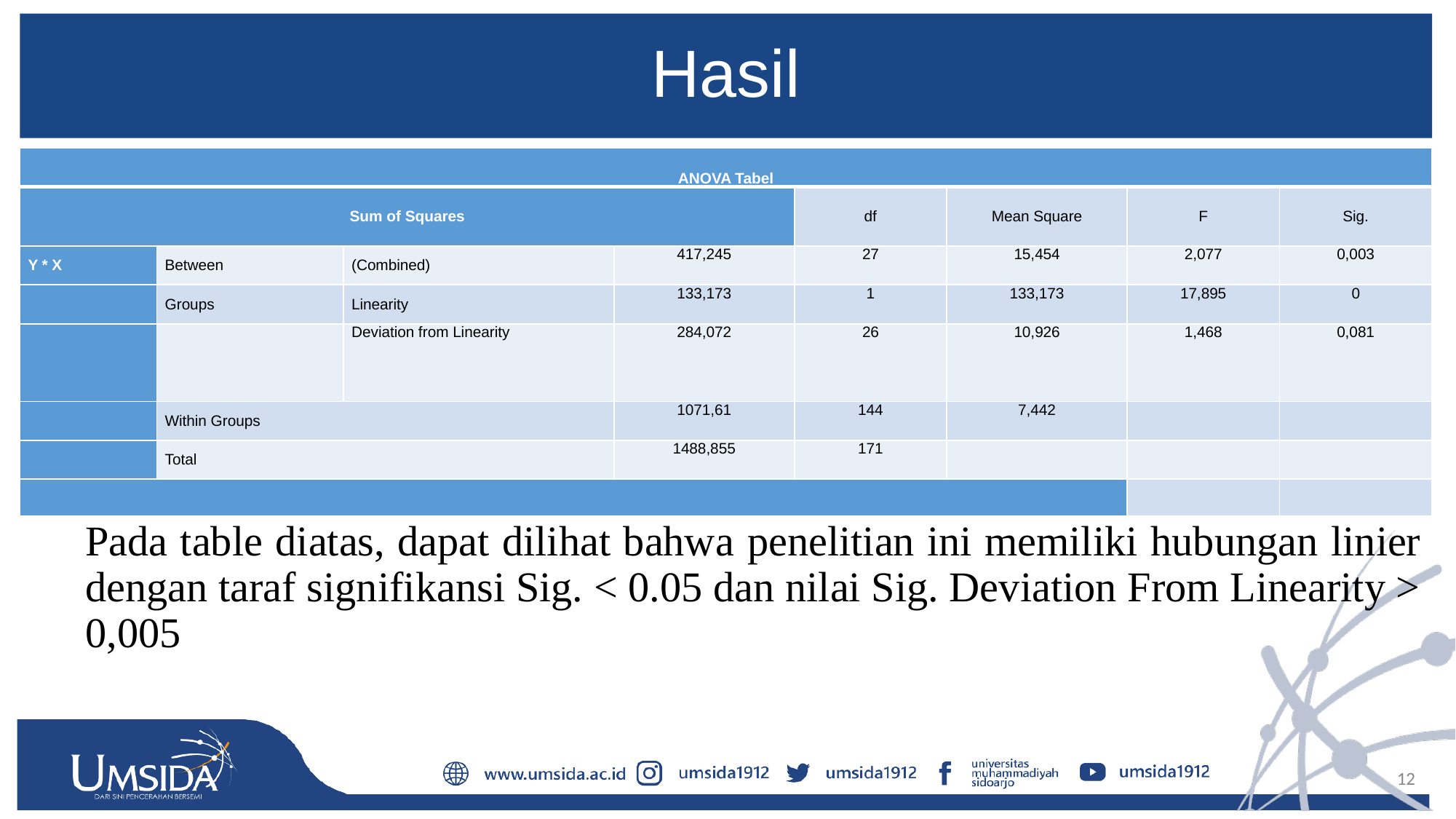

# Hasil

Pada table diatas, dapat dilihat bahwa penelitian ini memiliki hubungan linier dengan taraf signifikansi Sig. < 0.05 dan nilai Sig. Deviation From Linearity > 0,005
| ANOVA Tabel |  |  |  |  |  |  |  |
| --- | --- | --- | --- | --- | --- | --- | --- |
| Sum of Squares |  |  |  | df | Mean Square | F | Sig. |
| Y \* X | Between | (Combined) | 417,245 | 27 | 15,454 | 2,077 | 0,003 |
|  | Groups | Linearity | 133,173 | 1 | 133,173 | 17,895 | 0 |
|  |  | Deviation from Linearity | 284,072 | 26 | 10,926 | 1,468 | 0,081 |
|  | Within Groups |  | 1071,61 | 144 | 7,442 |  |  |
|  | Total |  | 1488,855 | 171 |  |  |  |
|  |  |  |  |  |  |  |  |